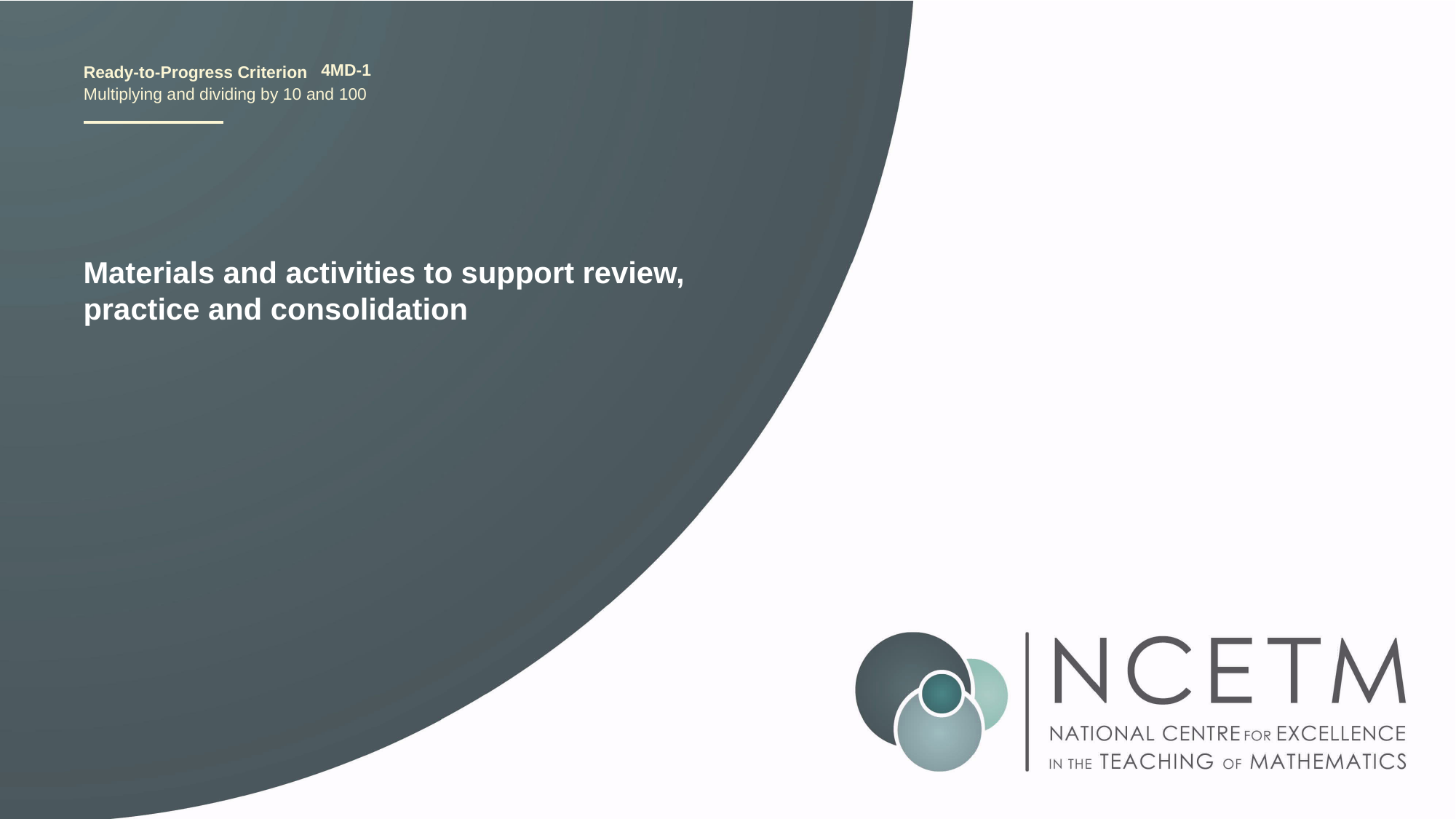

4MD-1
Multiplying and dividing by 10 and 100